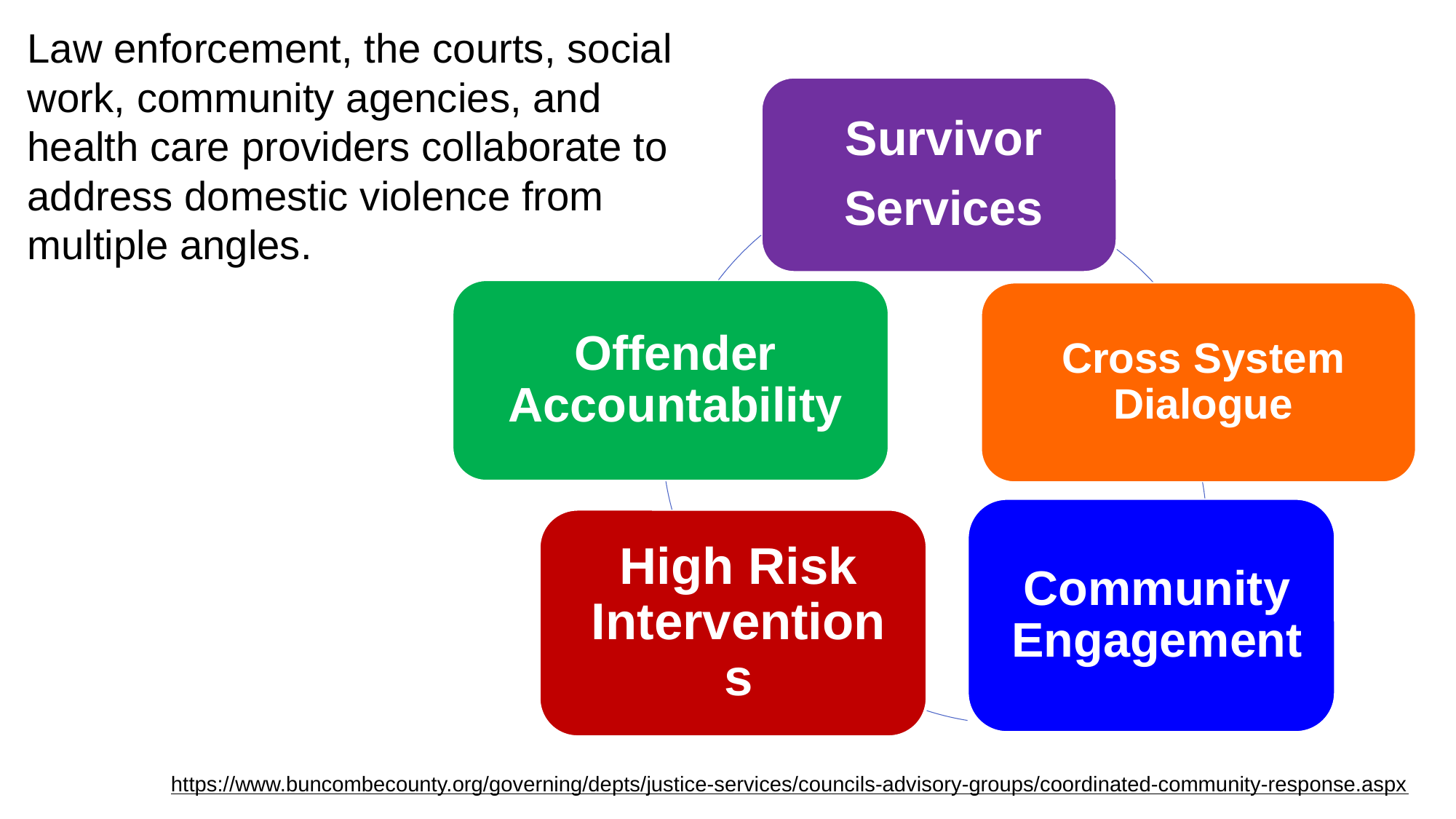

Law enforcement, the courts, social work, community agencies, and health care providers collaborate to address domestic violence from multiple angles.
Survivor
Services
Cross System Dialogue
Community Engagement
High Risk Interventions
Offender Accountability
https://www.buncombecounty.org/governing/depts/justice-services/councils-advisory-groups/coordinated-community-response.aspx